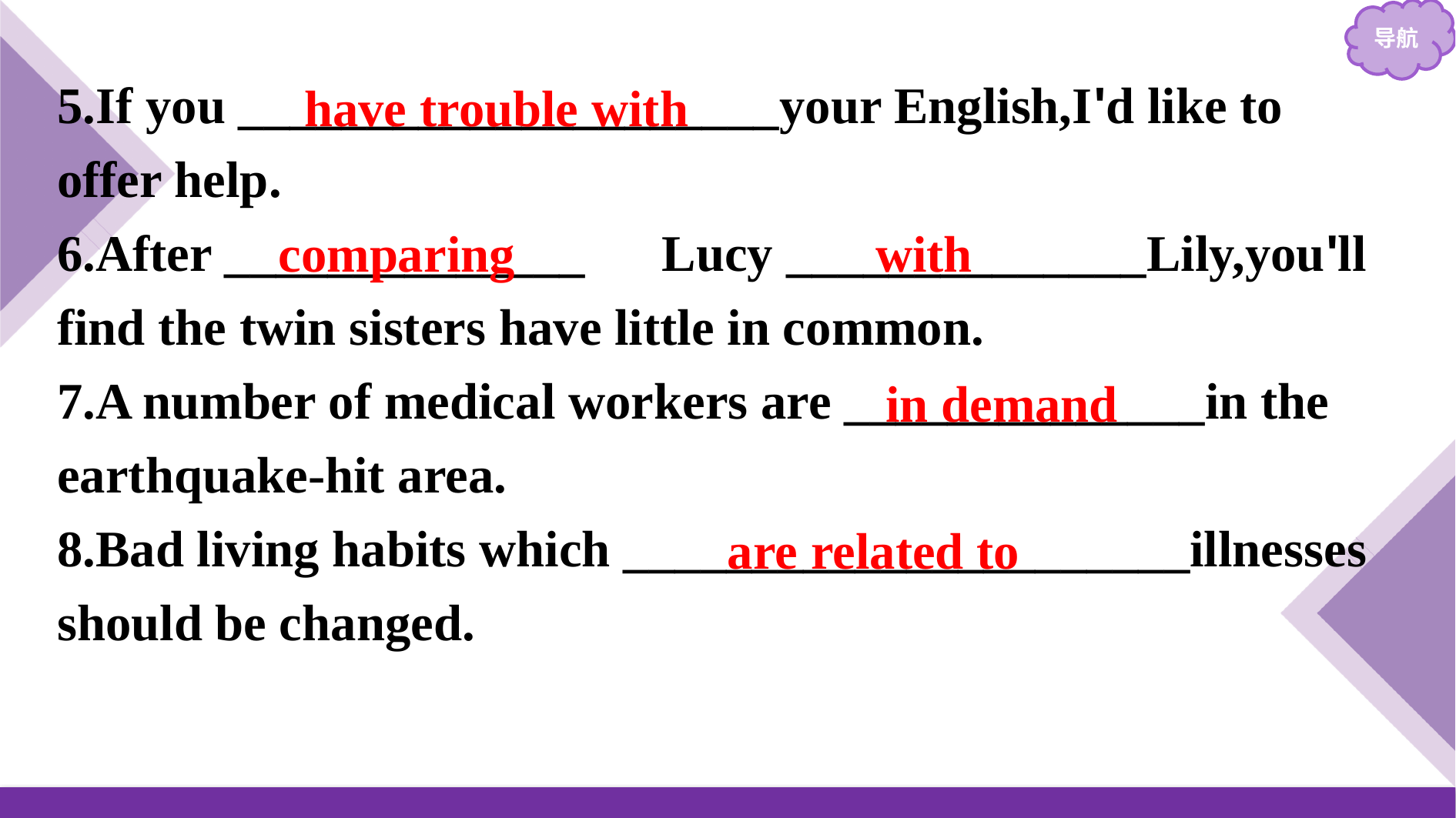

5.If you _____________________your English,I'd like to offer help.
6.After ______________　Lucy ______________Lily,you'll find the twin sisters have little in common.
7.A number of medical workers are ______________in the earthquake-hit area.
8.Bad living habits which ______________________illnesses should be changed.
have trouble with
comparing                            with
in demand
are related to